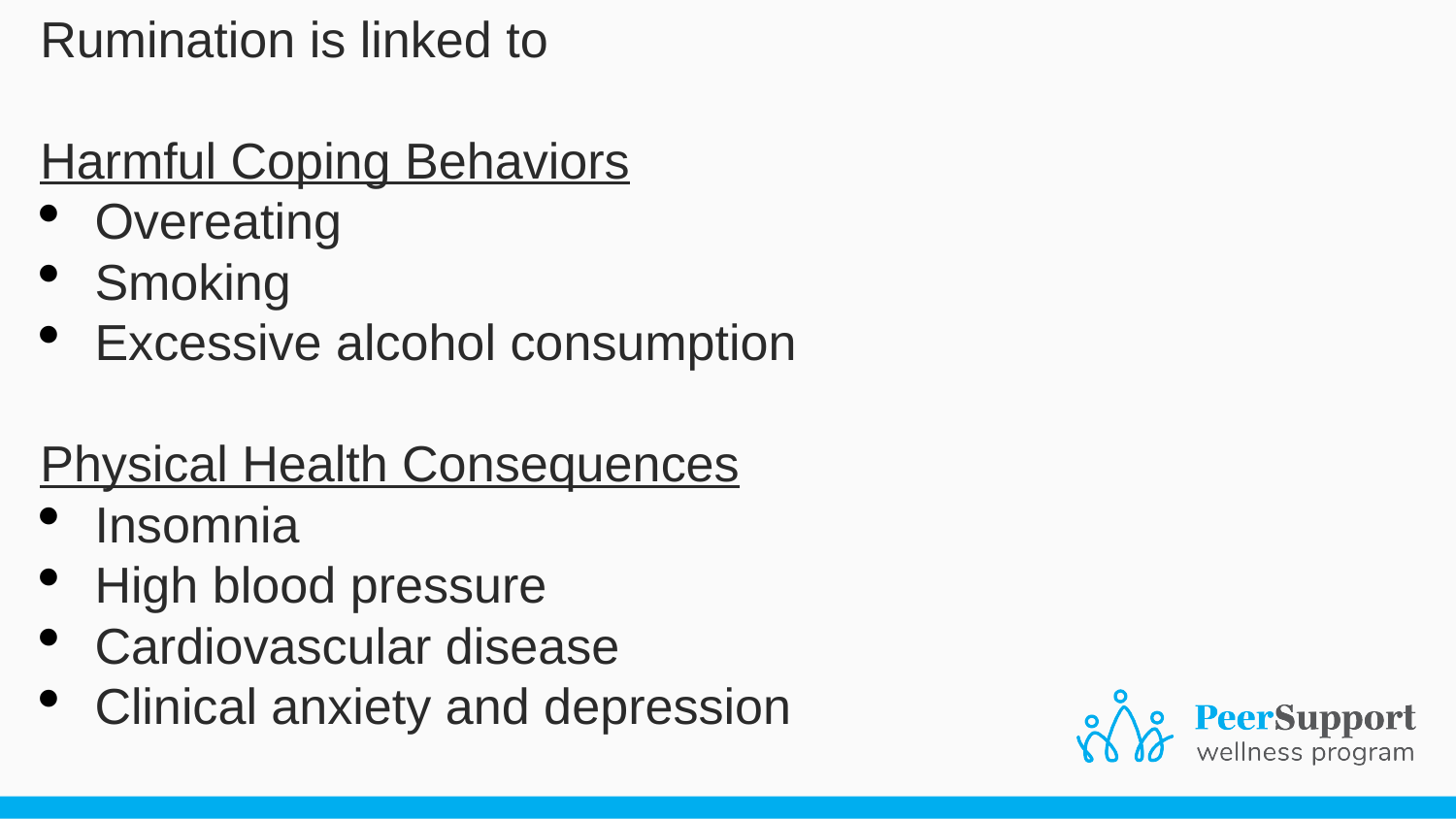

Rumination is linked to

Harmful Coping Behaviors
Overeating
Smoking
Excessive alcohol consumption

Physical Health Consequences
Insomnia
High blood pressure
Cardiovascular disease
Clinical anxiety and depression